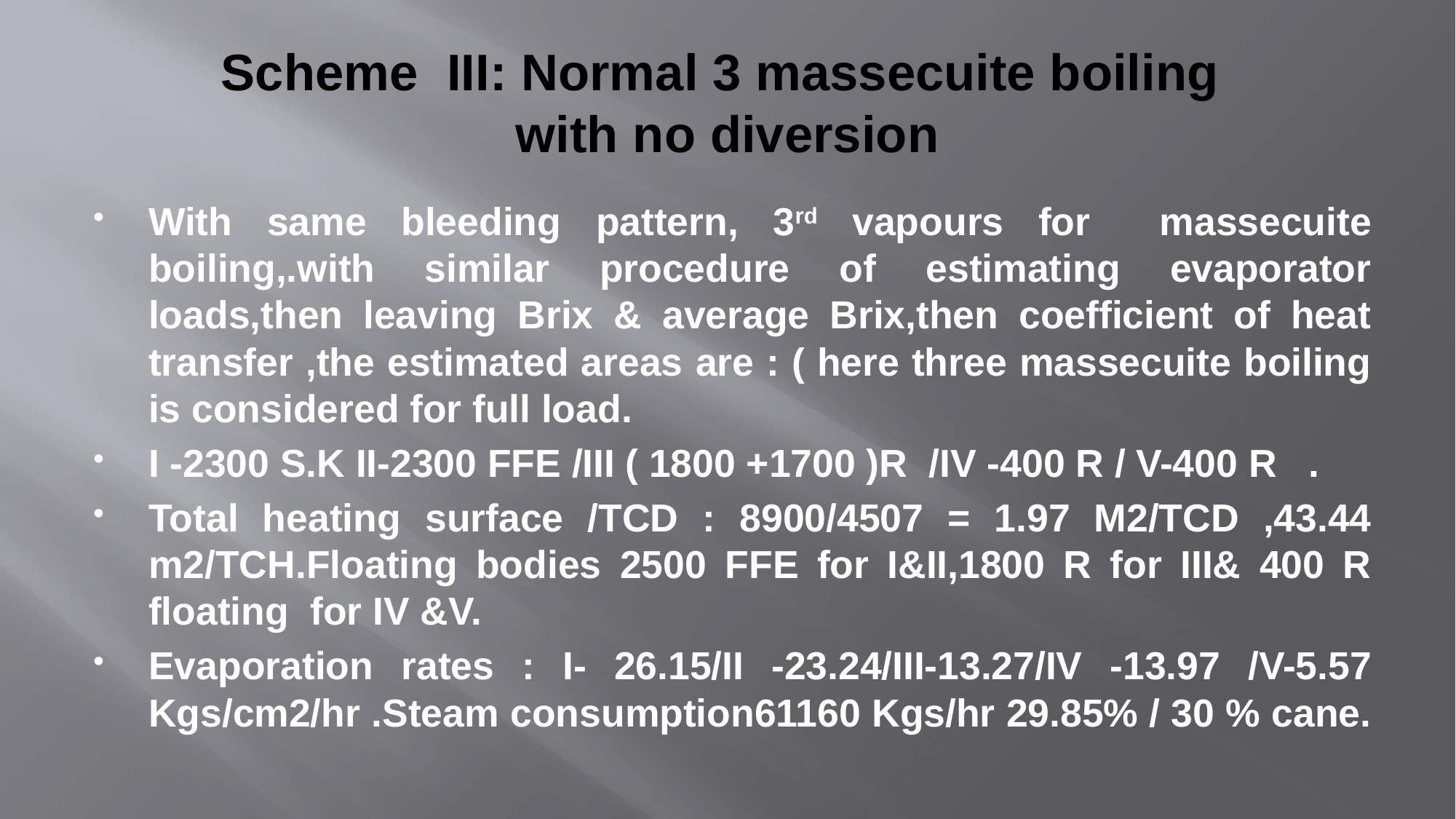

# Scheme  III: Normal 3 massecuite boiling with no diversion
With same bleeding pattern, 3rd vapours for  massecuite boiling,.with similar procedure of estimating evaporator loads,then leaving Brix & average Brix,then coefficient of heat transfer ,the estimated areas are : ( here three massecuite boiling is considered for full load.
I -2300 S.K II-2300 FFE /III ( 1800 +1700 )R  /IV -400 R / V-400 R   .
Total heating surface /TCD : 8900/4507 = 1.97 M2/TCD ,43.44 m2/TCH.Floating bodies 2500 FFE for I&II,1800 R for III& 400 R floating  for IV &V.
Evaporation rates : I- 26.15/II -23.24/III-13.27/IV -13.97 /V-5.57 Kgs/cm2/hr .Steam consumption61160 Kgs/hr 29.85% / 30 % cane.